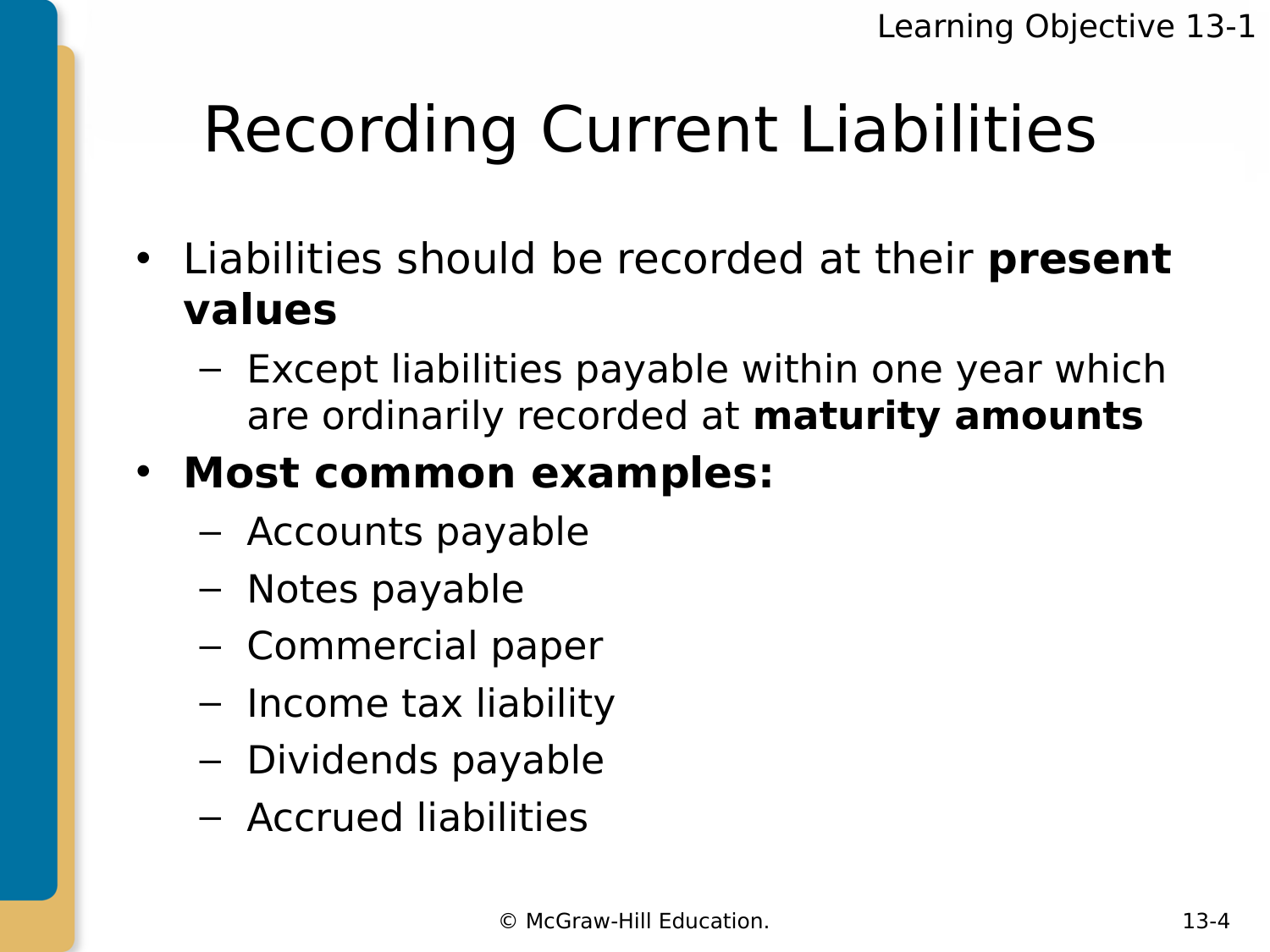

Learning Objective 13-1
# Recording Current Liabilities
Liabilities should be recorded at their present values
Except liabilities payable within one year which are ordinarily recorded at maturity amounts
Most common examples:
Accounts payable
Notes payable
Commercial paper
Income tax liability
Dividends payable
Accrued liabilities